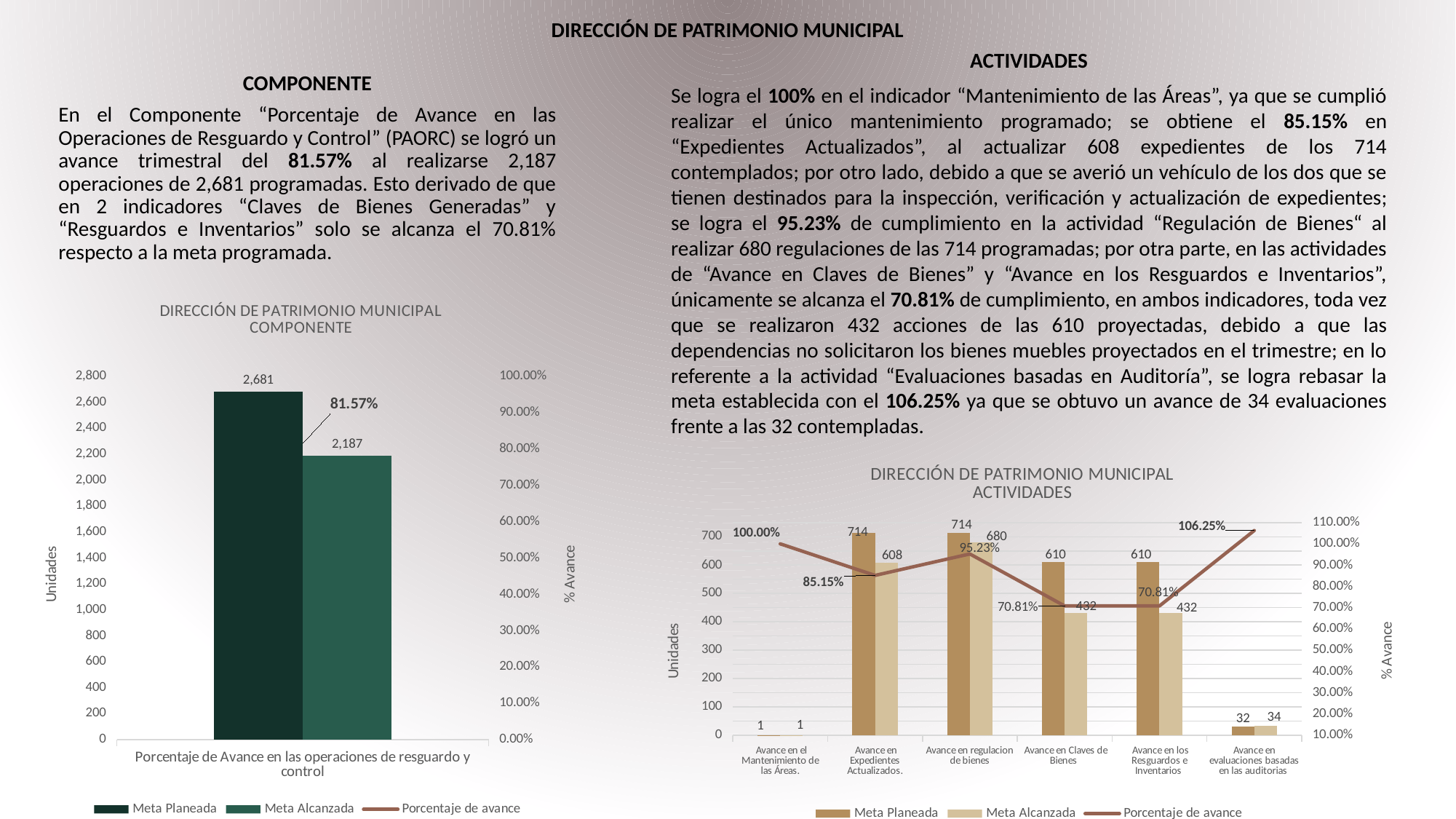

DIRECCIÓN DE PATRIMONIO MUNICIPAL

ACTIVIDADES
Se logra el 100% en el indicador “Mantenimiento de las Áreas”, ya que se cumplió realizar el único mantenimiento programado; se obtiene el 85.15% en “Expedientes Actualizados”, al actualizar 608 expedientes de los 714 contemplados; por otro lado, debido a que se averió un vehículo de los dos que se tienen destinados para la inspección, verificación y actualización de expedientes; se logra el 95.23% de cumplimiento en la actividad “Regulación de Bienes“ al realizar 680 regulaciones de las 714 programadas; por otra parte, en las actividades de “Avance en Claves de Bienes” y “Avance en los Resguardos e Inventarios”, únicamente se alcanza el 70.81% de cumplimiento, en ambos indicadores, toda vez que se realizaron 432 acciones de las 610 proyectadas, debido a que las dependencias no solicitaron los bienes muebles proyectados en el trimestre; en lo referente a la actividad “Evaluaciones basadas en Auditoría”, se logra rebasar la meta establecida con el 106.25% ya que se obtuvo un avance de 34 evaluaciones frente a las 32 contempladas.

COMPONENTE
En el Componente “Porcentaje de Avance en las Operaciones de Resguardo y Control” (PAORC) se logró un avance trimestral del 81.57% al realizarse 2,187 operaciones de 2,681 programadas. Esto derivado de que en 2 indicadores “Claves de Bienes Generadas” y “Resguardos e Inventarios” solo se alcanza el 70.81% respecto a la meta programada.

### Chart: DIRECCIÓN DE PATRIMONIO MUNICIPAL
COMPONENTE

| Category | Meta Planeada | Meta Alcanzada |  |
|---|---|---|---|
| Porcentaje de Avance en las operaciones de resguardo y control | 2681.0 | 2187.0 | 0.8157403953748601 |

### Chart: DIRECCIÓN DE PATRIMONIO MUNICIPAL
ACTIVIDADES

| Category | Meta Planeada | Meta Alcanzada |  |
|---|---|---|---|
|  Avance en el Mantenimiento de las Áreas. | 1.0 | 1.0 | 1.0 |
|  Avance en Expedientes Actualizados. | 714.0 | 608.0 | 0.8515406162464986 |
| Avance en regulacion de bienes | 714.0 | 680.0 | 0.9523809523809523 |
|  Avance en Claves de Bienes  | 610.0 | 432.0 | 0.7081967213114754 |
|  Avance en los Resguardos e Inventarios  | 610.0 | 432.0 | 0.7081967213114754 |
| Avance en evaluaciones basadas en las auditorias
 | 32.0 | 34.0 | 1.0625 |